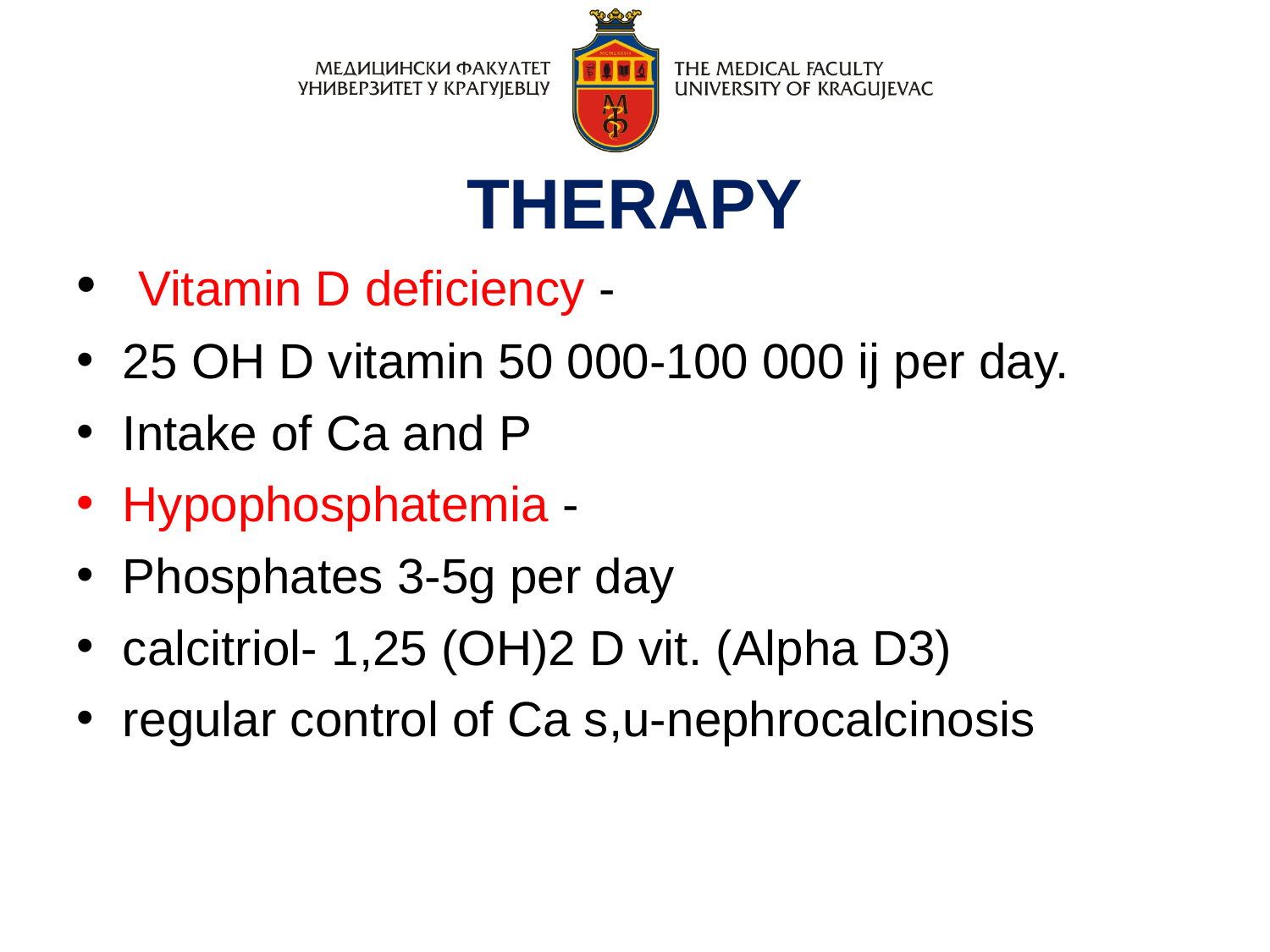

THERAPY
 Vitamin D deficiency -
25 OH D vitamin 50 000-100 000 ij per day.
Intake of Ca and P
Hypophosphatemia -
Phosphates 3-5g per day
calcitriol- 1,25 (OH)2 D vit. (Alpha D3)
regular control of Ca s,u-nephrocalcinosis